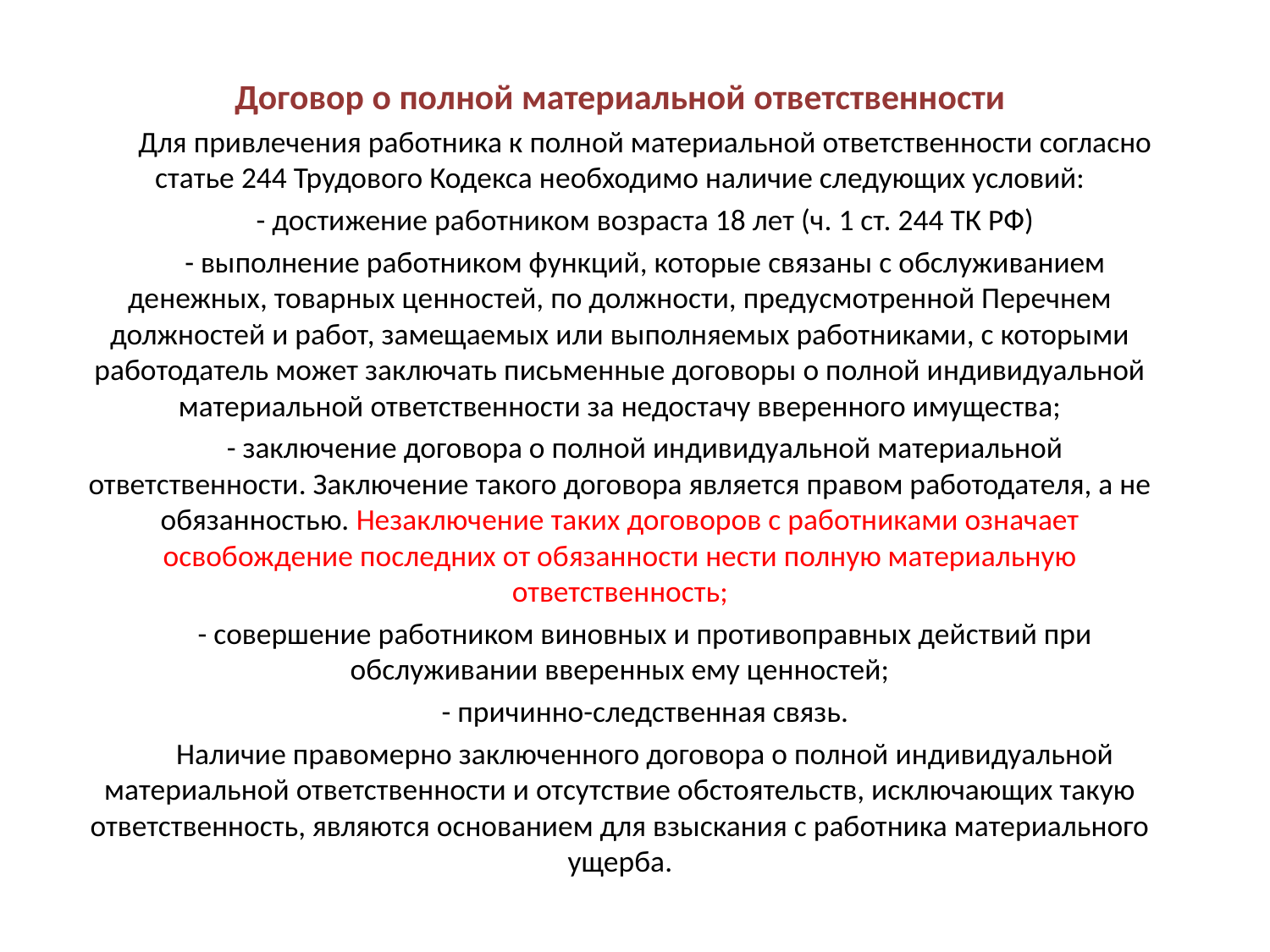

Договор о полной материальной ответственности
Для привлечения работника к полной материальной ответственности согласно статье 244 Трудового Кодекса необходимо наличие следующих условий:
- достижение работником возраста 18 лет (ч. 1 ст. 244 ТК РФ)
- выполнение работником функций, которые связаны с обслуживанием денежных, товарных ценностей, по должности, предусмотренной Перечнем должностей и работ, замещаемых или выполняемых работниками, с которыми работодатель может заключать письменные договоры о полной индивидуальной материальной ответственности за недостачу вверенного имущества;
- заключение договора о полной индивидуальной материальной ответственности. Заключение такого договора является правом работодателя, а не обязанностью. Незаключение таких договоров с работниками означает освобождение последних от обязанности нести полную материальную ответственность;
- совершение работником виновных и противоправных действий при обслуживании вверенных ему ценностей;
- причинно-следственная связь.
Наличие правомерно заключенного договора о полной индивидуальной материальной ответственности и отсутствие обстоятельств, исключающих такую ответственность, являются основанием для взыскания с работника материального ущерба.